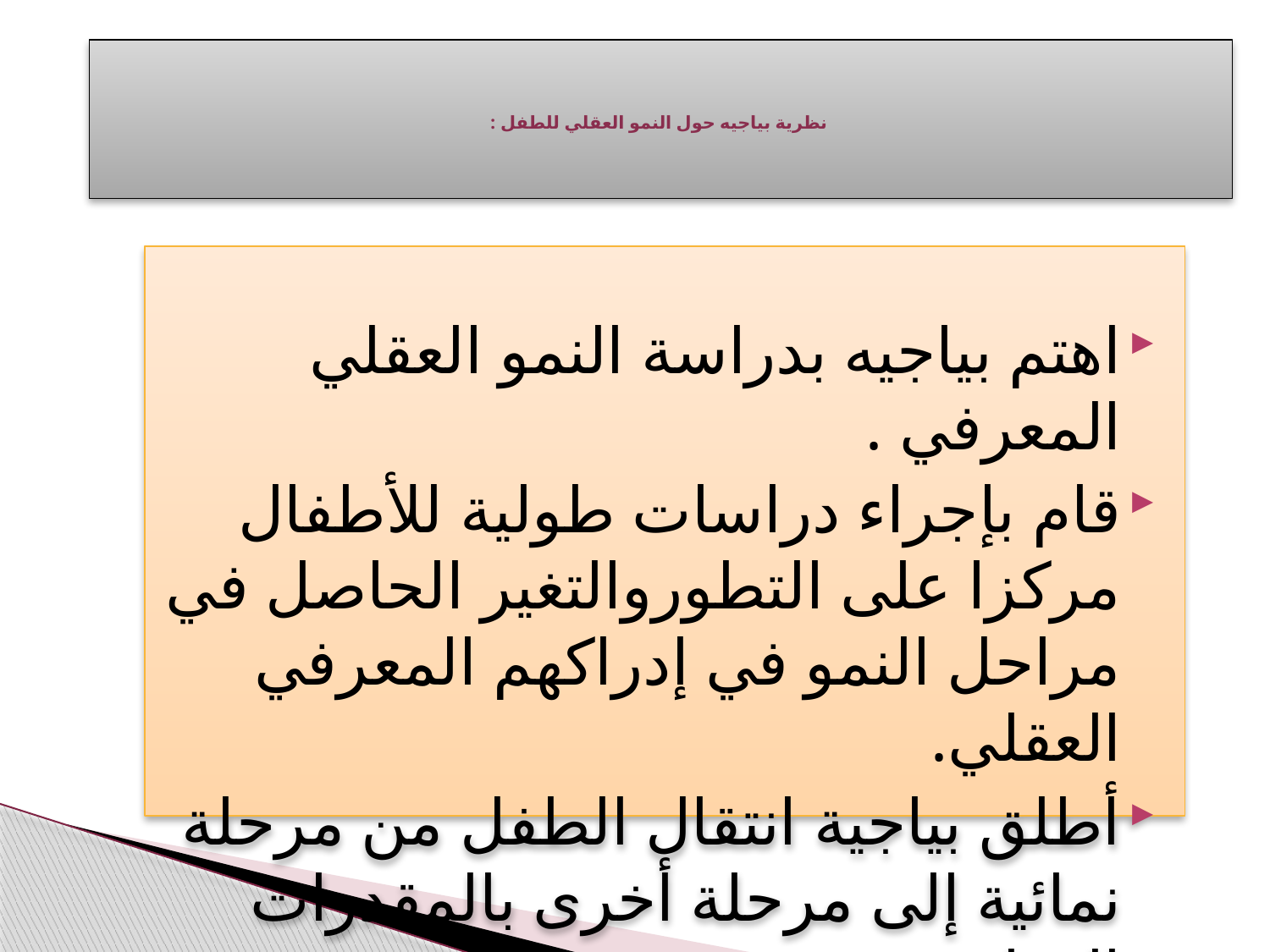

# نظرية بياجيه حول النمو العقلي للطفل :

اهتم بياجيه بدراسة النمو العقلي المعرفي .
قام بإجراء دراسات طولية للأطفال مركزا على التطوروالتغير الحاصل في مراحل النمو في إدراكهم المعرفي العقلي.
أطلق بياجية انتقال الطفل من مرحلة نمائية إلى مرحلة أخرى بالمقدرات العقلية .